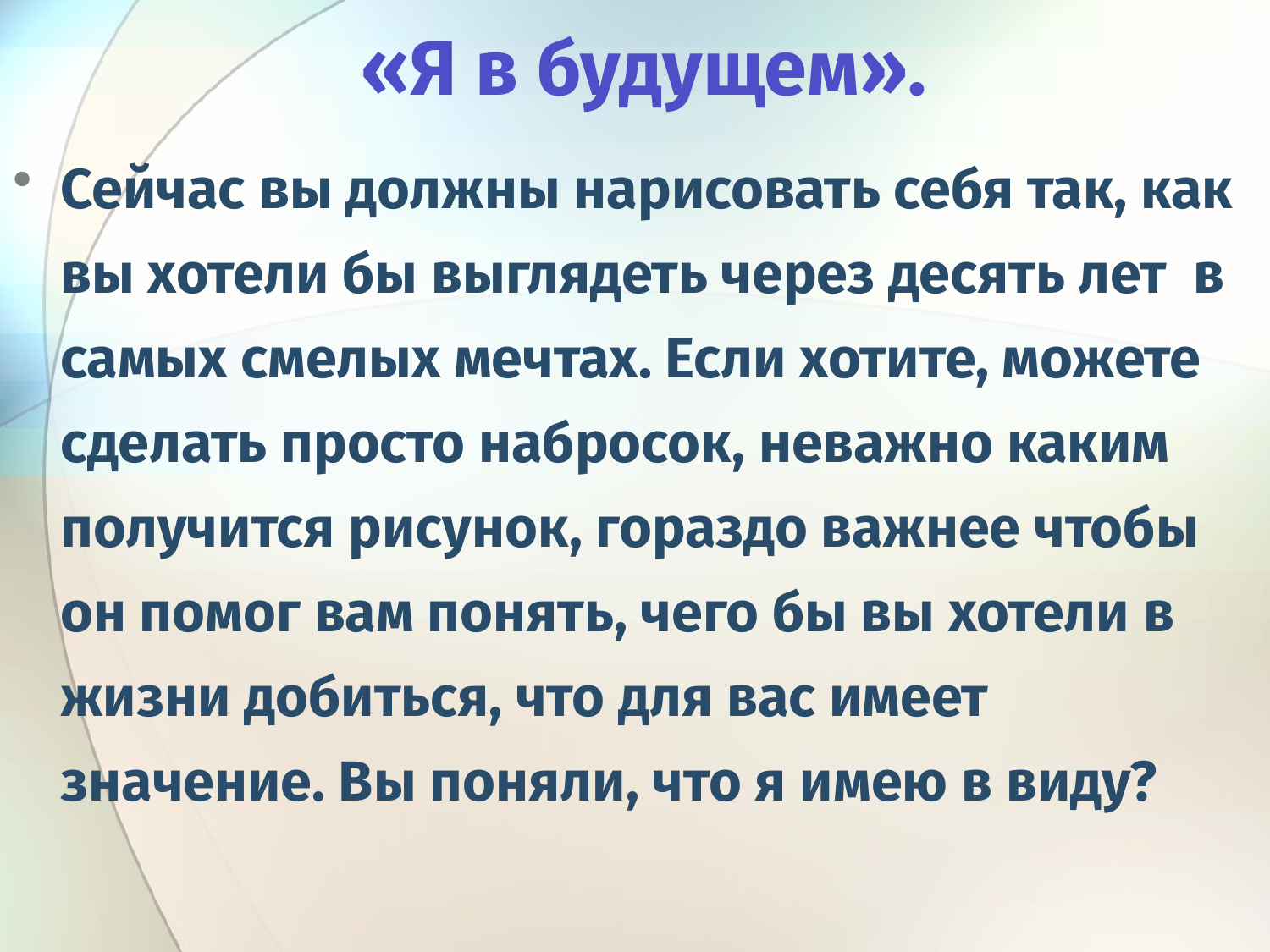

# «Я в будущем».
Сейчас вы должны нарисовать себя так, как вы хотели бы выглядеть через десять лет  в самых смелых мечтах. Если хотите, можете сделать просто набросок, неважно каким получится рисунок, гораздо важнее чтобы он помог вам понять, чего бы вы хотели в жизни добиться, что для вас имеет значение. Вы поняли, что я имею в виду?